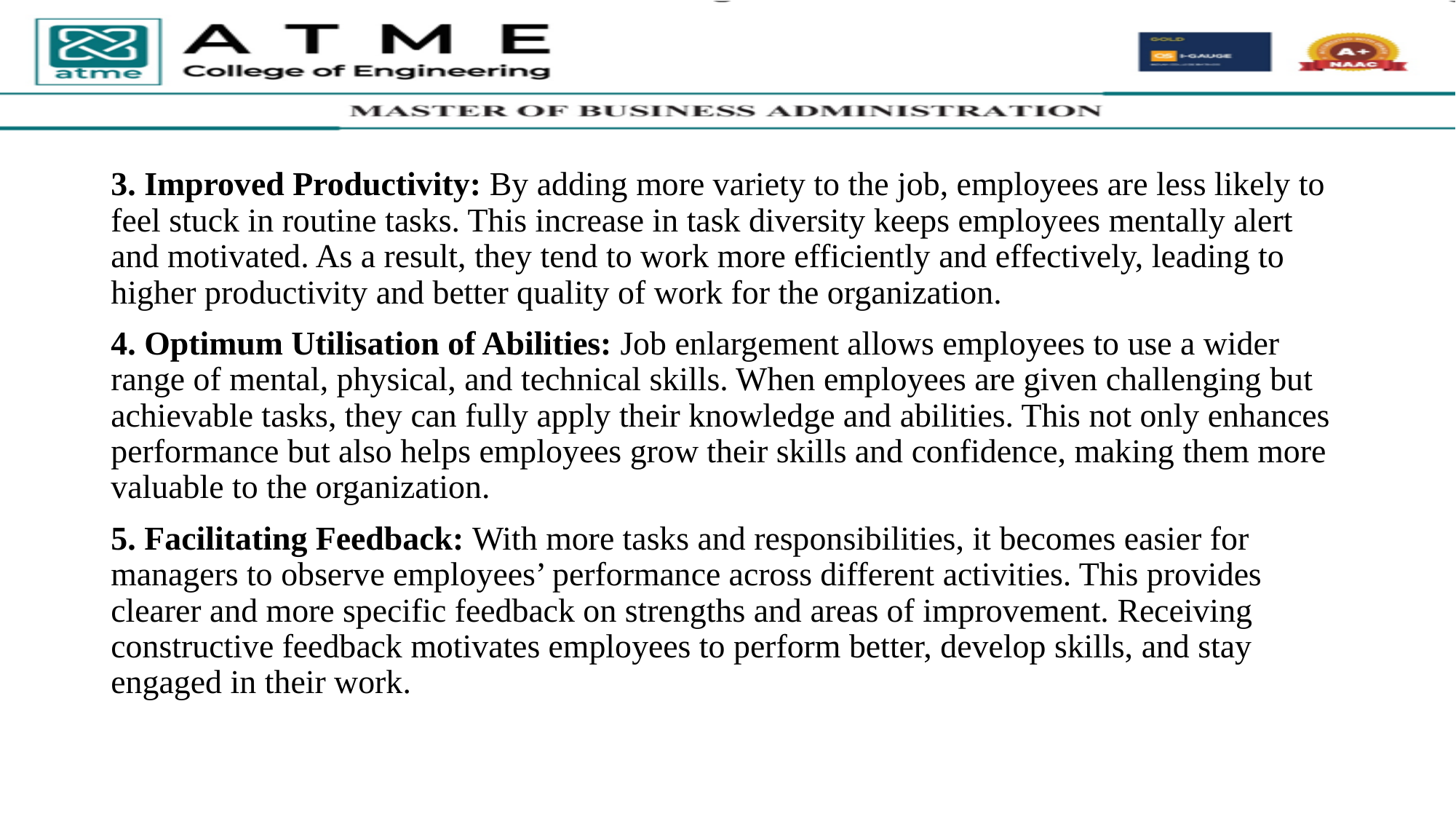

3. Improved Productivity: By adding more variety to the job, employees are less likely to feel stuck in routine tasks. This increase in task diversity keeps employees mentally alert and motivated. As a result, they tend to work more efficiently and effectively, leading to higher productivity and better quality of work for the organization.
4. Optimum Utilisation of Abilities: Job enlargement allows employees to use a wider range of mental, physical, and technical skills. When employees are given challenging but achievable tasks, they can fully apply their knowledge and abilities. This not only enhances performance but also helps employees grow their skills and confidence, making them more valuable to the organization.
5. Facilitating Feedback: With more tasks and responsibilities, it becomes easier for managers to observe employees’ performance across different activities. This provides clearer and more specific feedback on strengths and areas of improvement. Receiving constructive feedback motivates employees to perform better, develop skills, and stay engaged in their work.